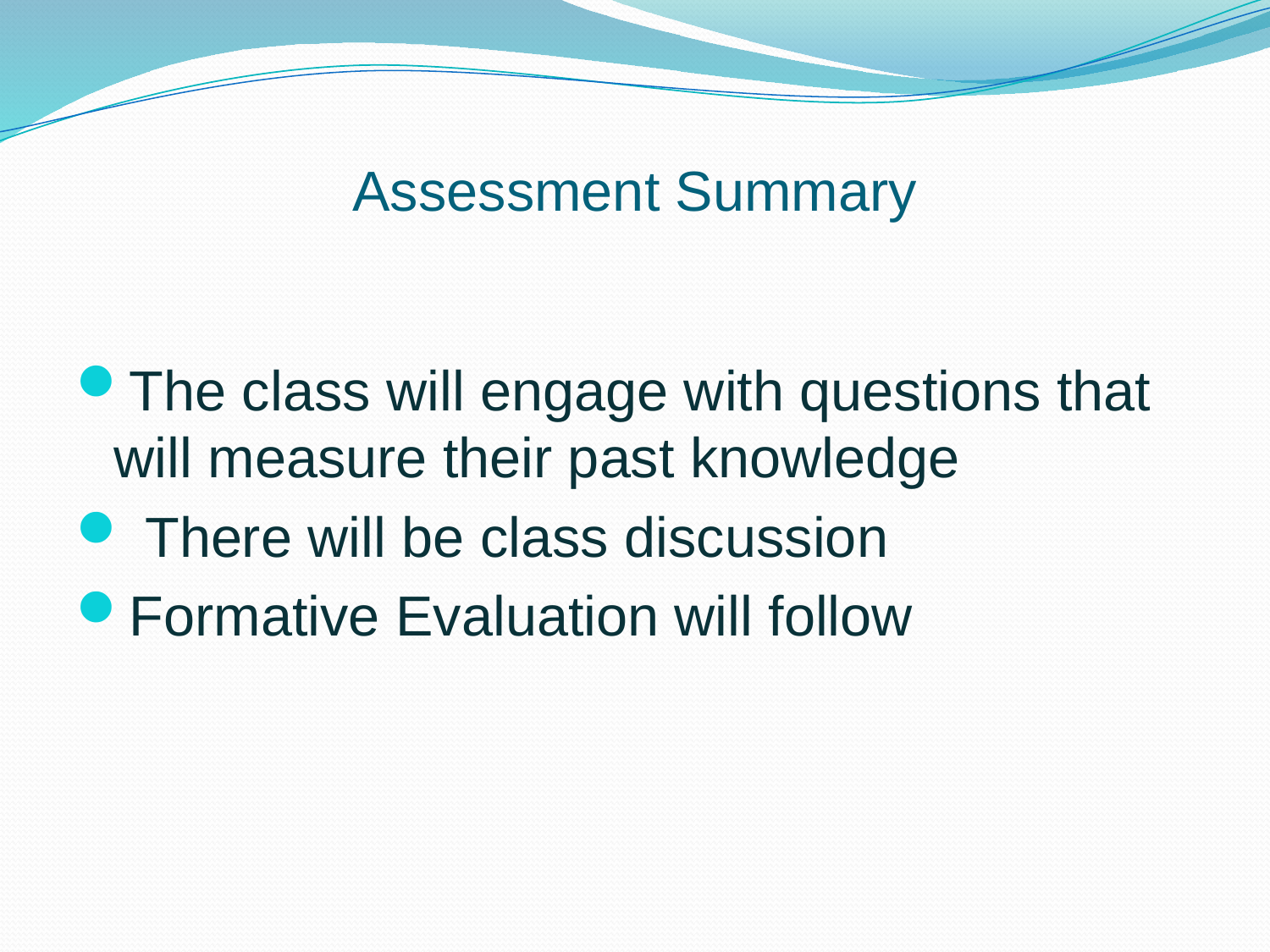

# Assessment Summary

The class will engage with questions that will measure their past knowledge
 There will be class discussion
Formative Evaluation will follow